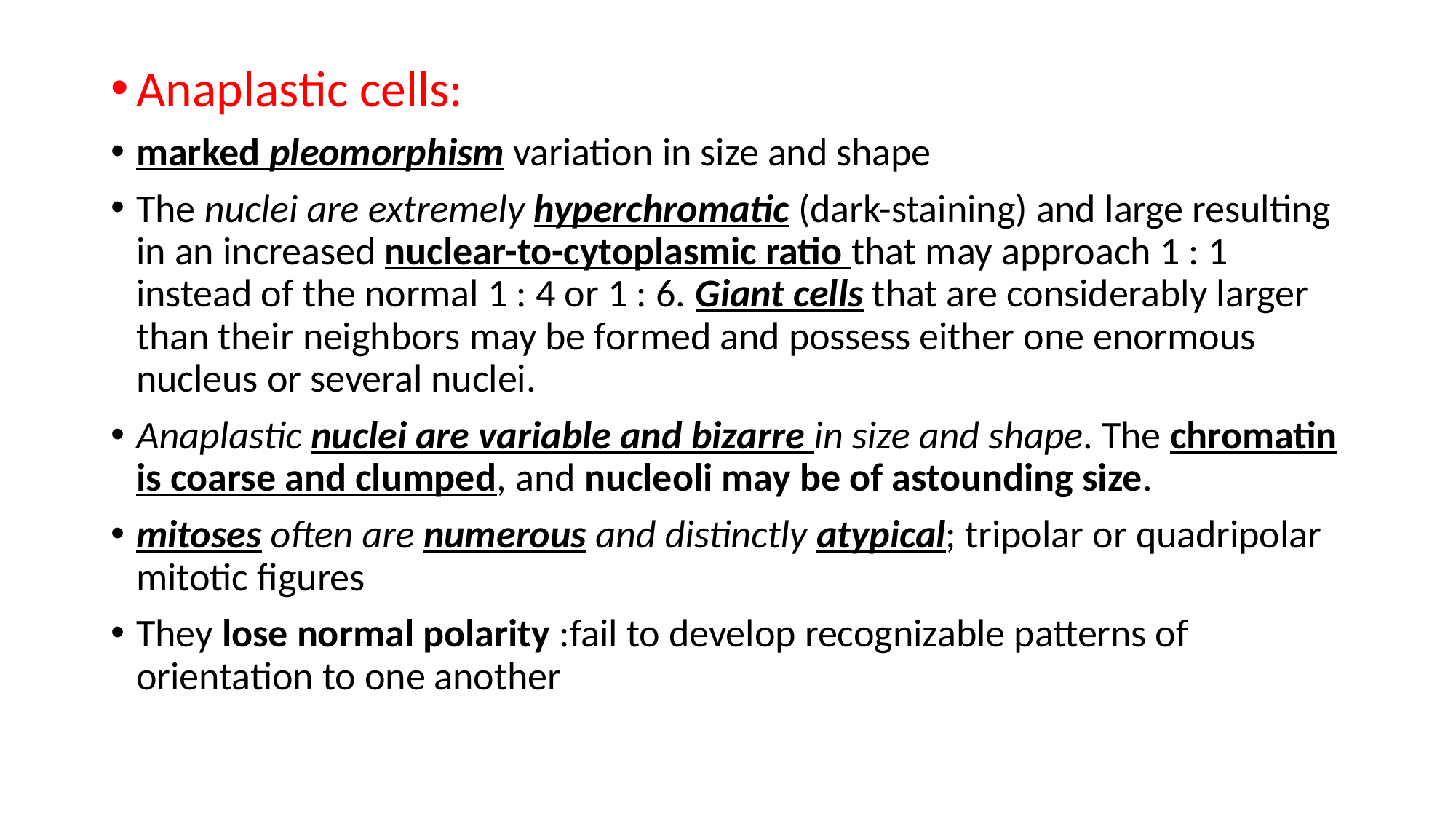

Anaplastic cells:
marked pleomorphism variation in size and shape
The nuclei are extremely hyperchromatic (dark-staining) and large resulting in an increased nuclear-to-cytoplasmic ratio that may approach 1 : 1 instead of the normal 1 : 4 or 1 : 6. Giant cells that are considerably larger than their neighbors may be formed and possess either one enormous nucleus or several nuclei.
Anaplastic nuclei are variable and bizarre in size and shape. The chromatin is coarse and clumped, and nucleoli may be of astounding size.
mitoses often are numerous and distinctly atypical; tripolar or quadripolar mitotic figures
They lose normal polarity :fail to develop recognizable patterns of orientation to one another